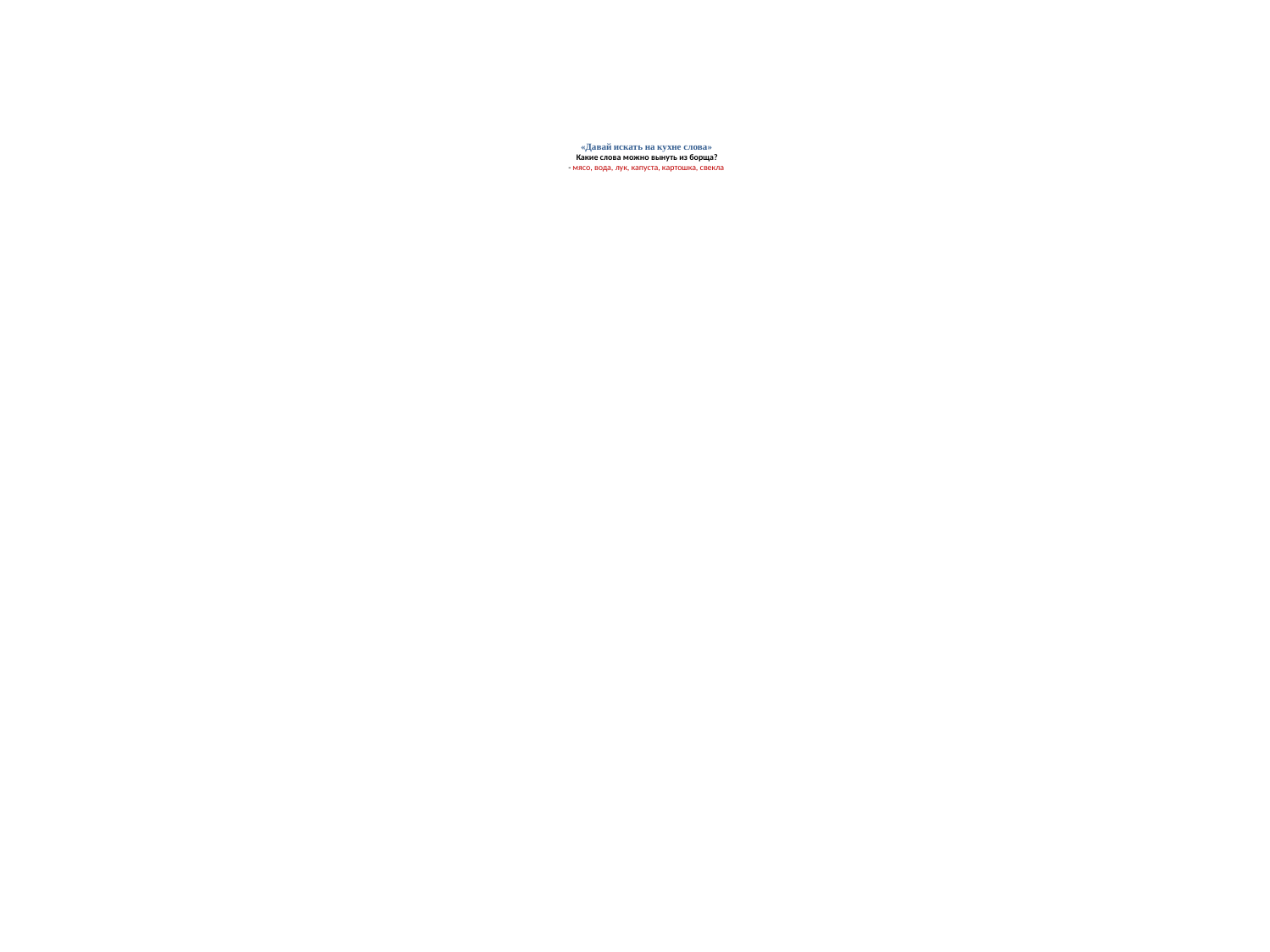

# «Давай искать на кухне слова» Какие слова можно вынуть из борща? - мясо, вода, лук, капуста, картошка, свекла